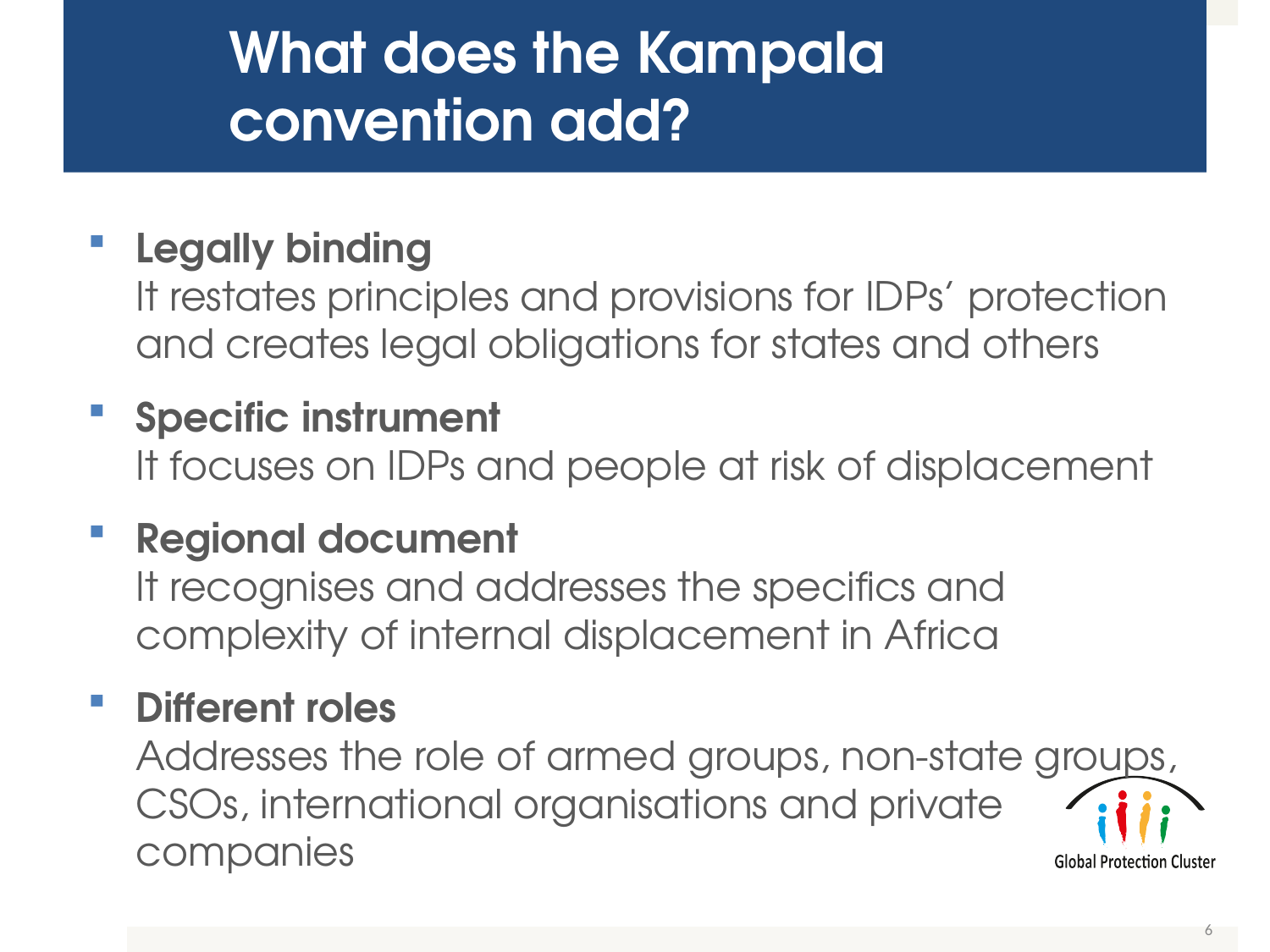

# What does the Kampala convention add?
Legally binding
It restates principles and provisions for IDPs’ protection and creates legal obligations for states and others
Specific instrument
It focuses on IDPs and people at risk of displacement
Regional document
It recognises and addresses the specifics and complexity of internal displacement in Africa
Different roles
Addresses the role of armed groups, non-state groups, CSOs, international organisations and private companies